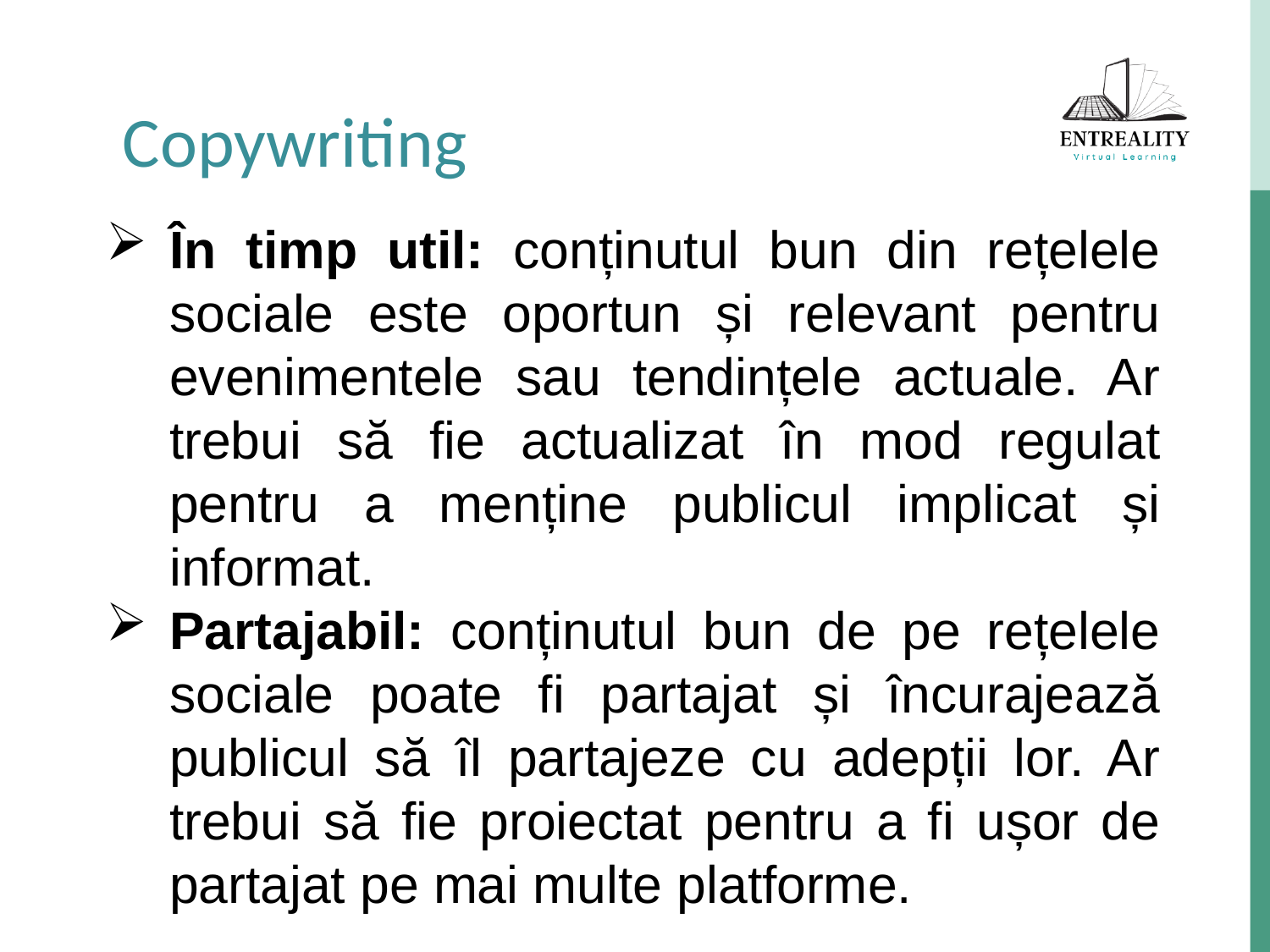

Copywriting
În timp util: conținutul bun din rețelele sociale este oportun și relevant pentru evenimentele sau tendințele actuale. Ar trebui să fie actualizat în mod regulat pentru a menține publicul implicat și informat.
Partajabil: conținutul bun de pe rețelele sociale poate fi partajat și încurajează publicul să îl partajeze cu adepții lor. Ar trebui să fie proiectat pentru a fi ușor de partajat pe mai multe platforme.